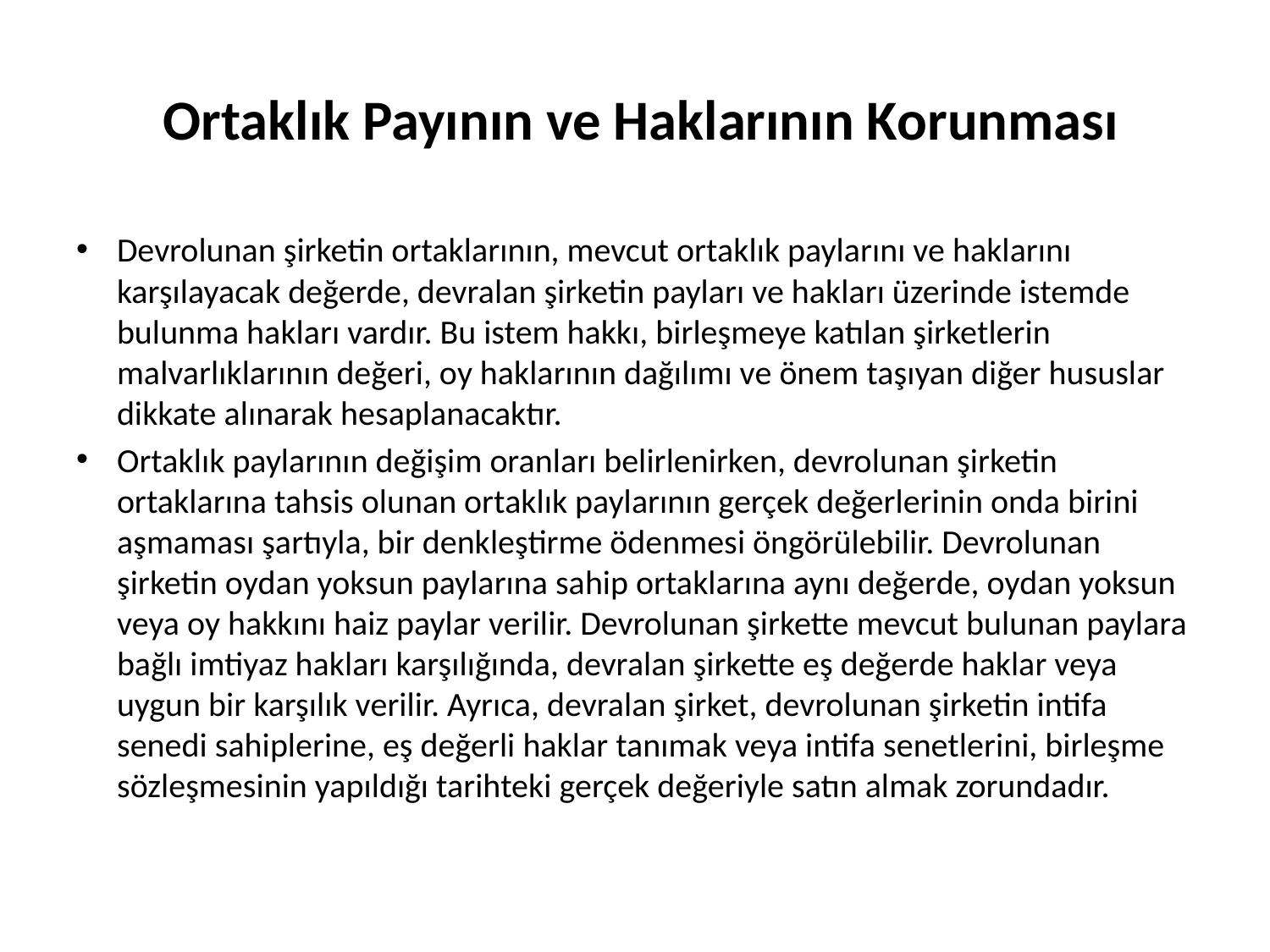

# Ortaklık Payının ve Haklarının Korunması
Devrolunan şirketin ortaklarının, mevcut ortaklık paylarını ve haklarını karşılayacak değerde, devralan şirketin payları ve hakları üzerinde istemde bulunma hakları vardır. Bu istem hakkı, birleşmeye katılan şirketlerin malvarlıklarının değeri, oy haklarının dağılımı ve önem taşıyan diğer hususlar dikkate alınarak hesaplanacaktır.
Ortaklık paylarının değişim oranları belirlenirken, devrolunan şirketin ortaklarına tahsis olunan ortaklık paylarının gerçek değerlerinin onda birini aşmaması şartıyla, bir denkleştirme ödenmesi öngörülebilir. Devrolunan şirketin oydan yoksun paylarına sahip ortaklarına aynı değerde, oydan yoksun veya oy hakkını haiz paylar verilir. Devrolunan şirkette mevcut bulunan paylara bağlı imtiyaz hakları karşılığında, devralan şirkette eş değerde haklar veya uygun bir karşılık verilir. Ayrıca, devralan şirket, devrolunan şirketin intifa senedi sahiplerine, eş değerli haklar tanımak veya intifa senetlerini, birleşme sözleşmesinin yapıldığı tarihteki gerçek değeriyle satın almak zorundadır.